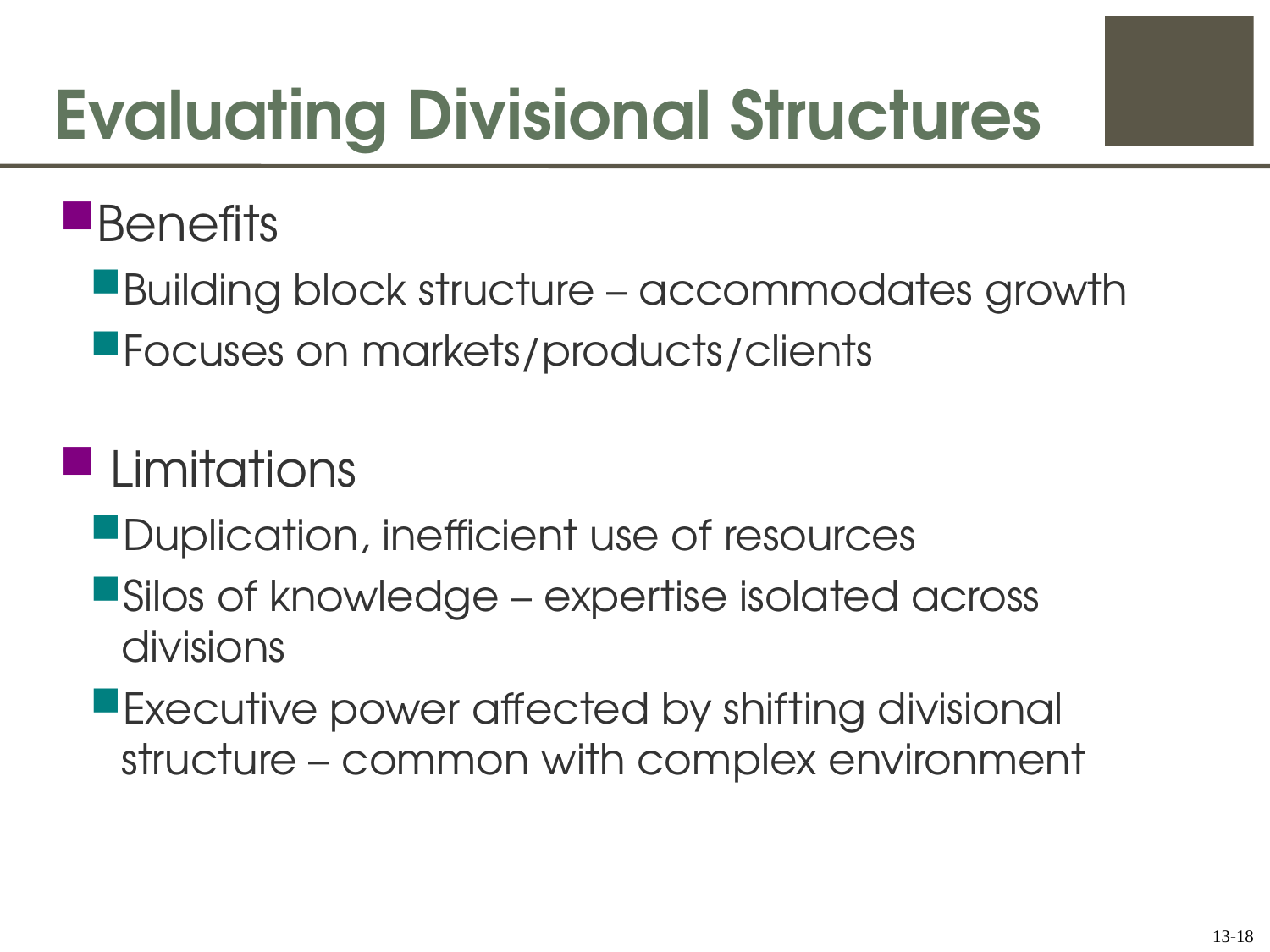

# Evaluating Divisional Structures
Benefits
Building block structure – accommodates growth
Focuses on markets/products/clients
 Limitations
Duplication, inefficient use of resources
Silos of knowledge – expertise isolated across divisions
Executive power affected by shifting divisional structure – common with complex environment